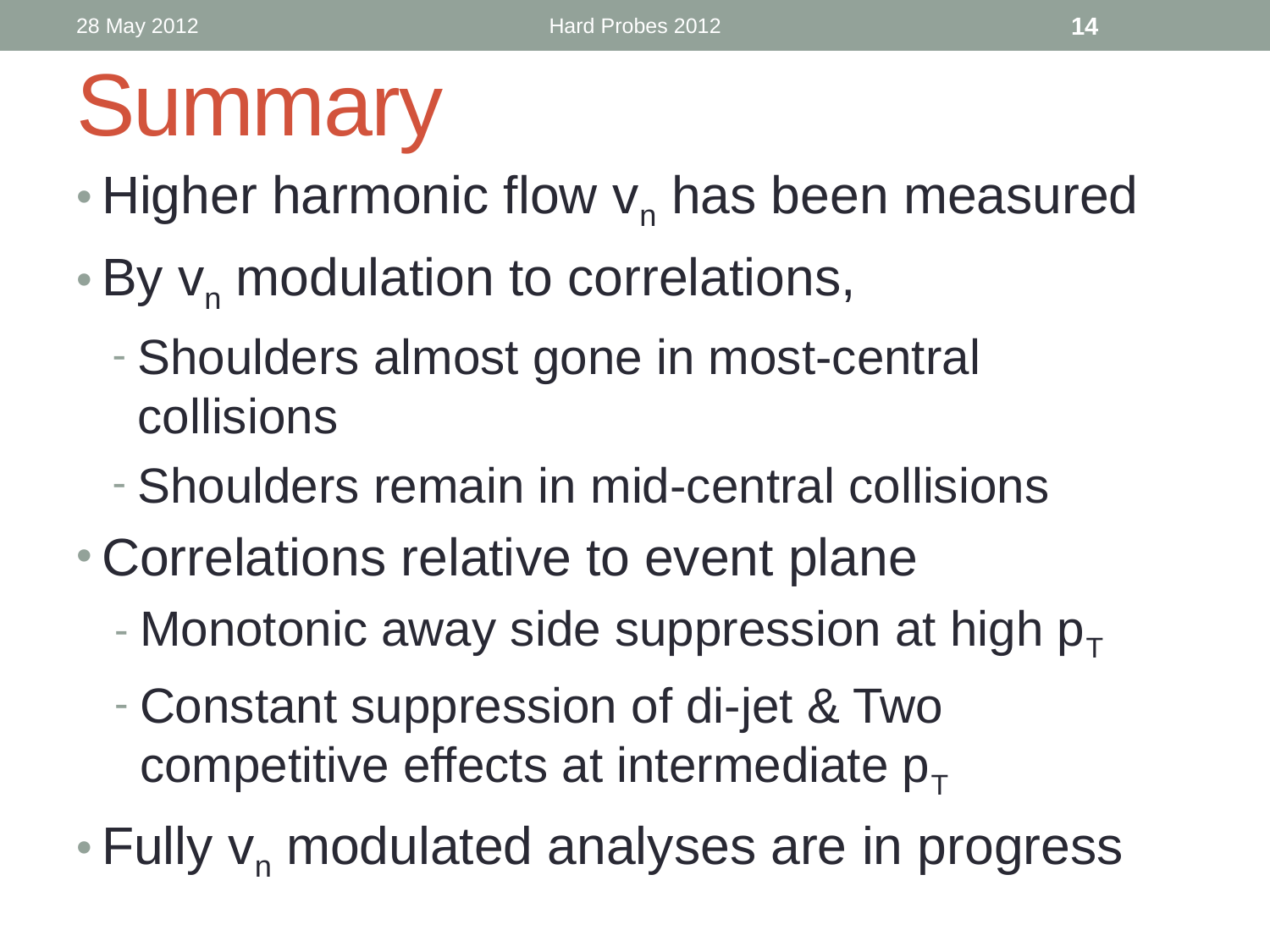

28 May 2012
Hard Probes 2012
14
# Summary
Higher harmonic flow vn has been measured
By vn modulation to correlations,
Shoulders almost gone in most-central collisions
Shoulders remain in mid-central collisions
Correlations relative to event plane
Monotonic away side suppression at high pT
Constant suppression of di-jet & Two competitive effects at intermediate pT
Fully vn modulated analyses are in progress